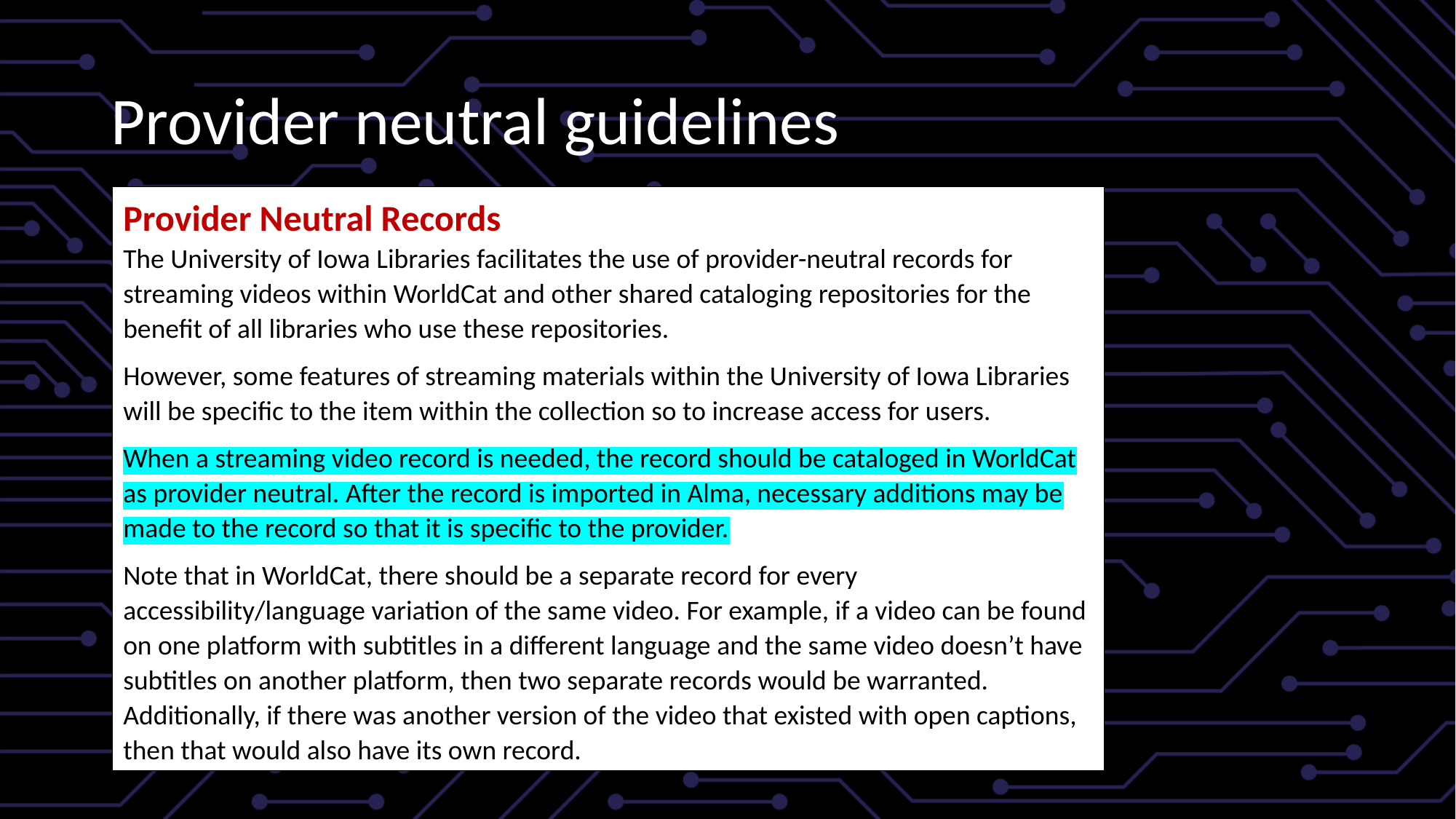

# Provider neutral guidelines
Provider Neutral Records
The University of Iowa Libraries facilitates the use of provider-neutral records for streaming videos within WorldCat and other shared cataloging repositories for the benefit of all libraries who use these repositories.
However, some features of streaming materials within the University of Iowa Libraries will be specific to the item within the collection so to increase access for users.
When a streaming video record is needed, the record should be cataloged in WorldCat as provider neutral. After the record is imported in Alma, necessary additions may be made to the record so that it is specific to the provider.
Note that in WorldCat, there should be a separate record for every accessibility/language variation of the same video. For example, if a video can be found on one platform with subtitles in a different language and the same video doesn’t have subtitles on another platform, then two separate records would be warranted. Additionally, if there was another version of the video that existed with open captions, then that would also have its own record.
Provider Neutral Records
The University of Iowa Libraries facilitates the use of provider-neutral records for streaming videos within WorldCat and other shared cataloging repositories for the benefit of all libraries who use these repositories.
However, some features of streaming materials within the University of Iowa Libraries will be specific to the item within the collection so to increase access for users.
When a streaming video record is needed, the record should be cataloged in WorldCat as provider neutral. After the record is imported in Alma, necessary additions may be made to the record so that it is specific to the provider.
Note that in WorldCat, there should be a separate record for every accessibility/language variation of the same video. For example, if a video can be found on one platform with subtitles in a different language and the same video doesn’t have subtitles on another platform, then two separate records would be warranted. Additionally, if there was another version of the video that existed with open captions, then that would also have its own record.